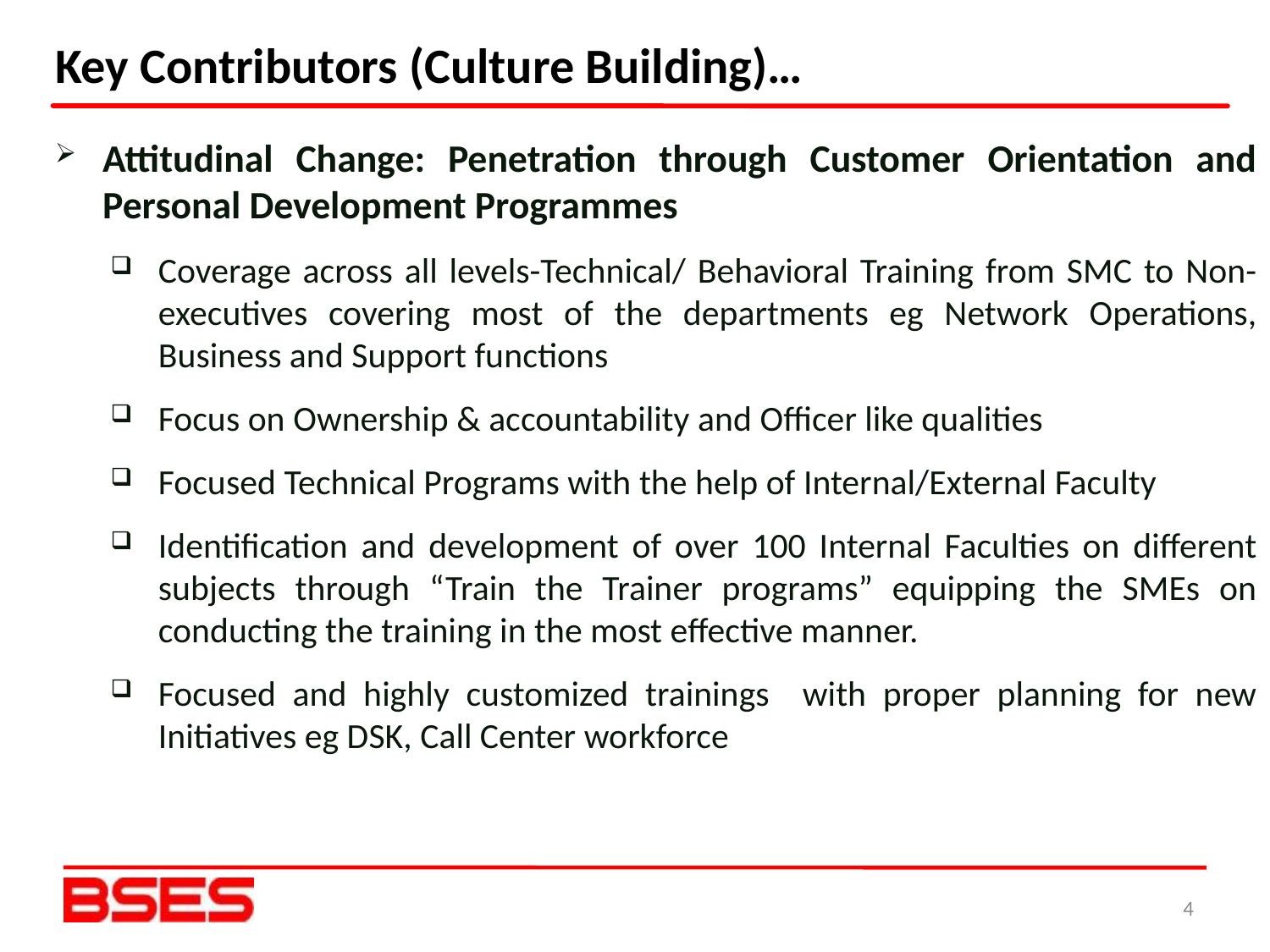

# Key Contributors (Culture Building)…
Attitudinal Change: Penetration through Customer Orientation and Personal Development Programmes
Coverage across all levels-Technical/ Behavioral Training from SMC to Non-executives covering most of the departments eg Network Operations, Business and Support functions
Focus on Ownership & accountability and Officer like qualities
Focused Technical Programs with the help of Internal/External Faculty
Identification and development of over 100 Internal Faculties on different subjects through “Train the Trainer programs” equipping the SMEs on conducting the training in the most effective manner.
Focused and highly customized trainings  with proper planning for new Initiatives eg DSK, Call Center workforce

4